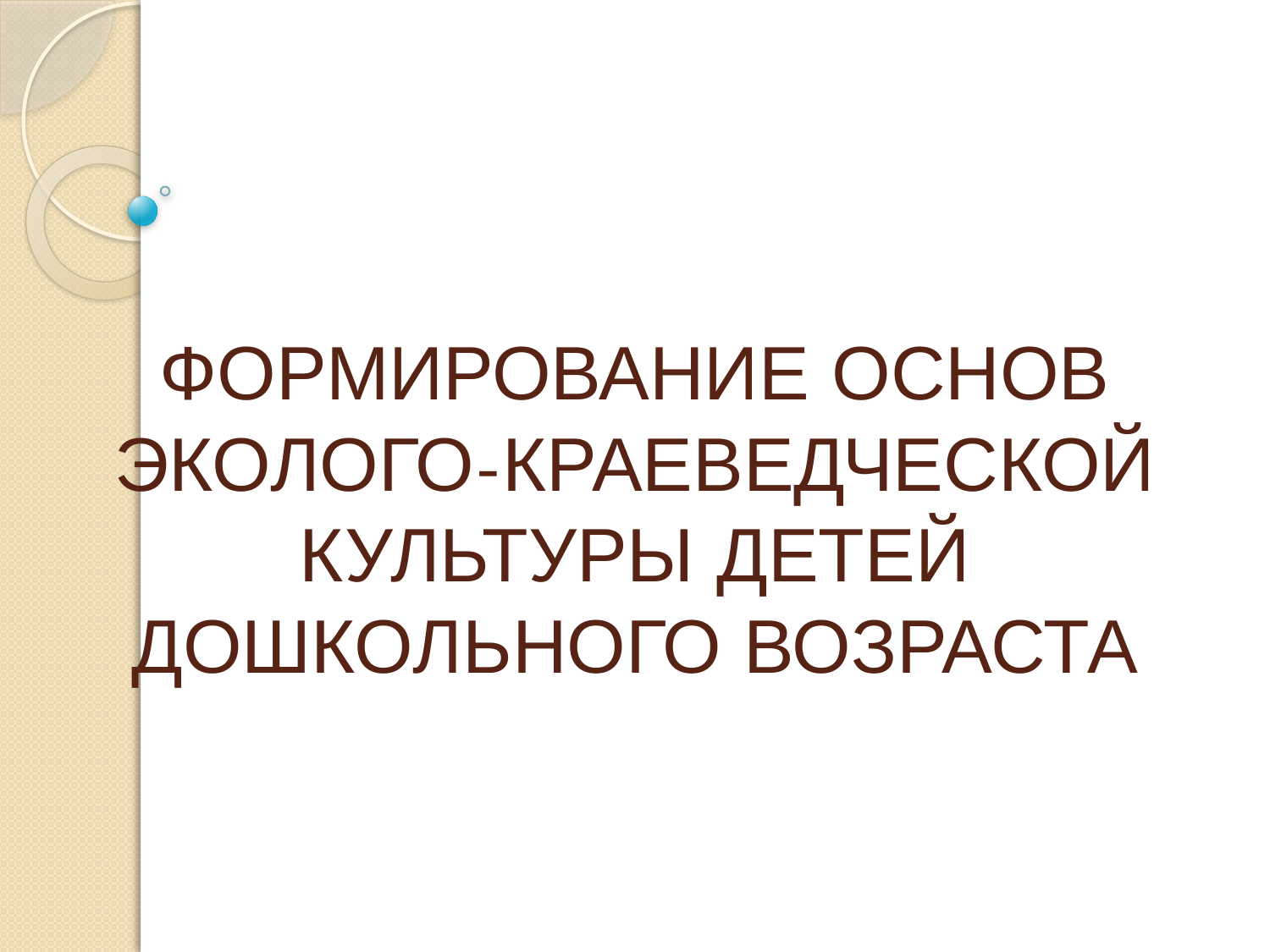

# ФОРМИРОВАНИЕ ОСНОВ ЭКОЛОГО-КРАЕВЕДЧЕСКОЙ КУЛЬТУРЫ ДЕТЕЙ ДОШКОЛЬНОГО ВОЗРАСТА